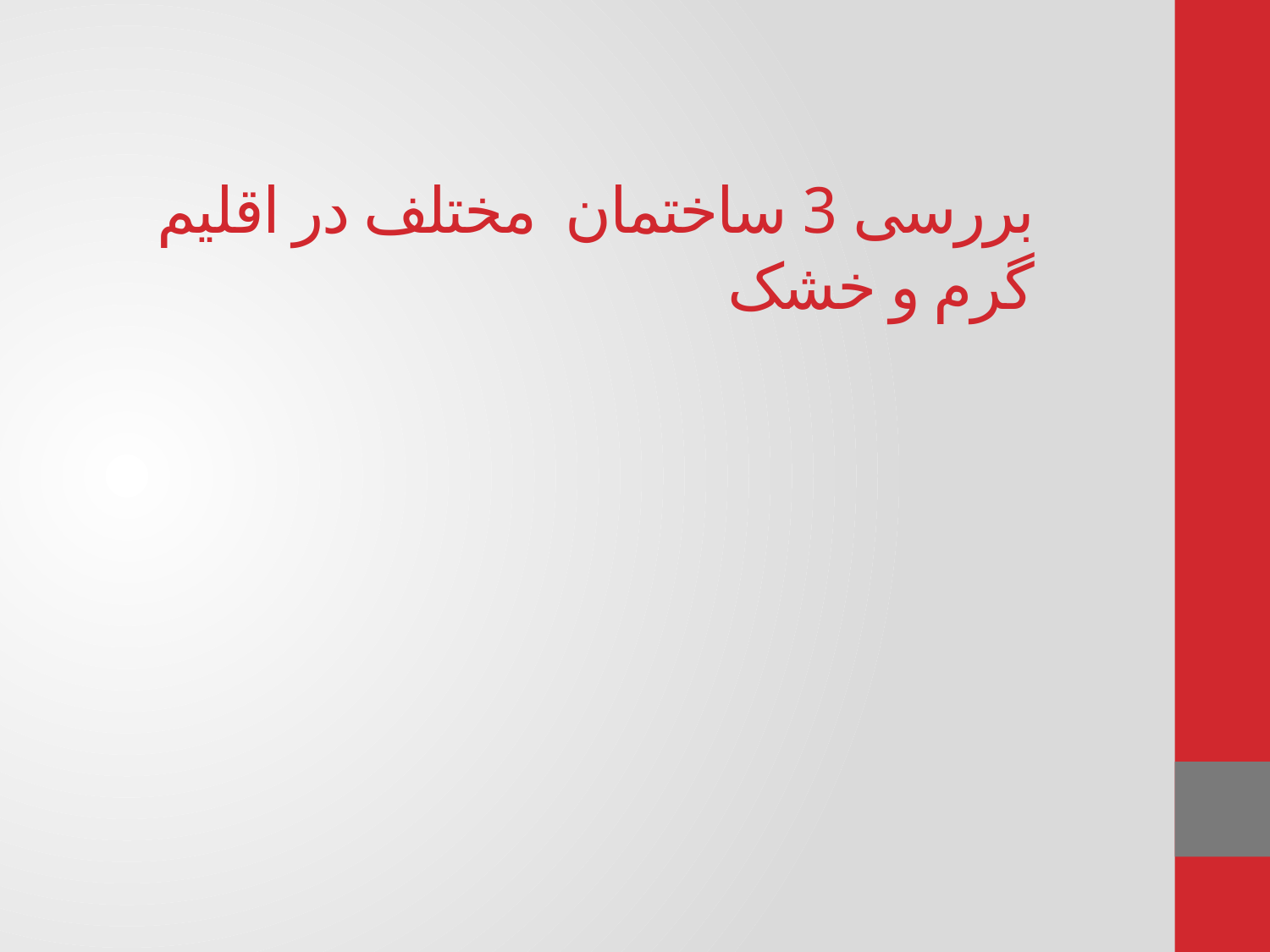

# بررسی 3 ساختمان  مختلف در اقلیم گرم و خشک